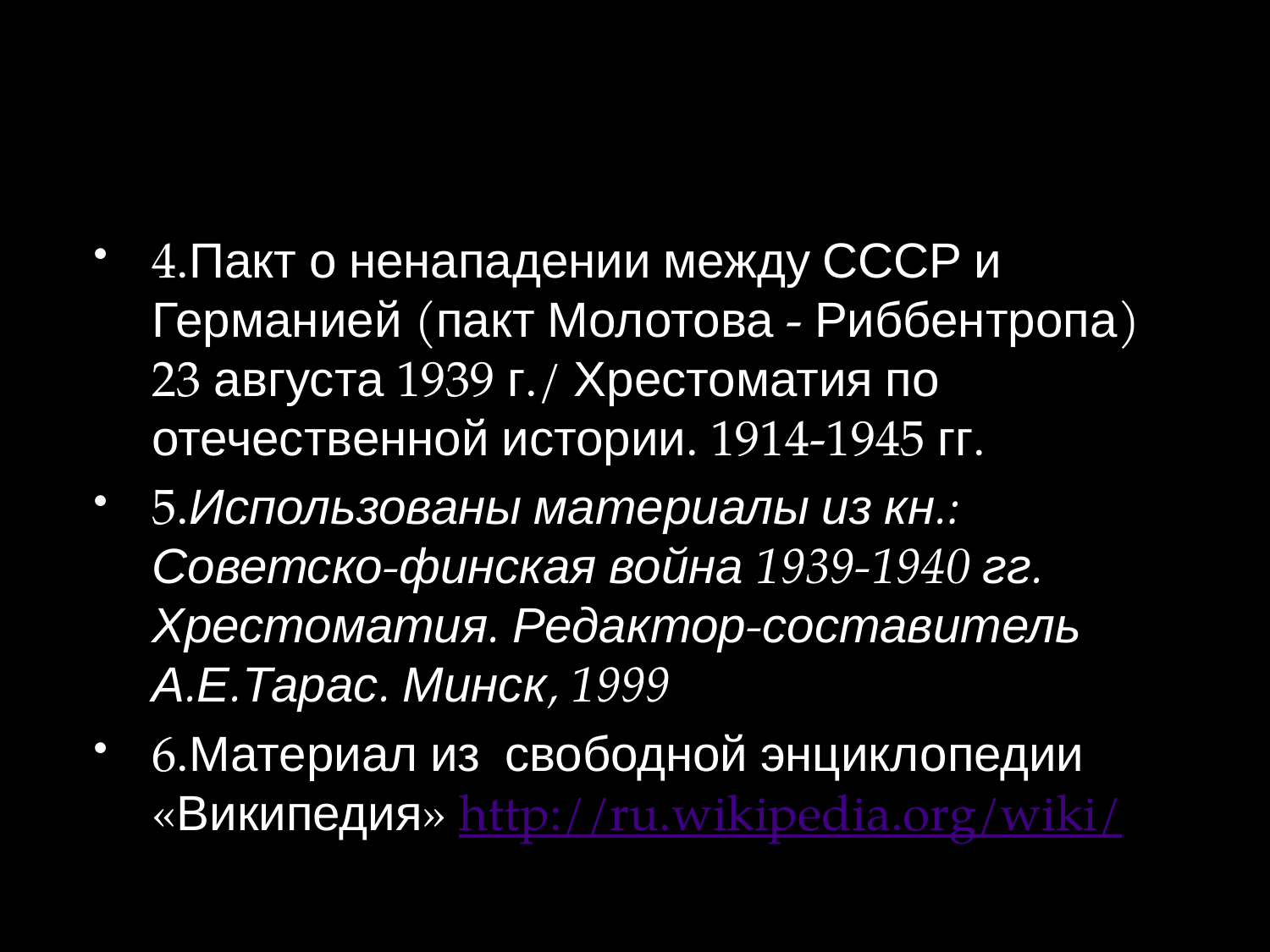

#
4.Пакт о ненападении между СССР и Германией (пакт Молотова - Риббентропа) 23 августа 1939 г./ Хрестоматия по отечественной истории. 1914-1945 гг.
5.Использованы материалы из кн.:  Советско-финская война 1939-1940 гг. Хрестоматия. Редактор-составитель А.Е.Тарас. Минск, 1999
6.Материал из  свободной энциклопедии «Википедия» http://ru.wikipedia.org/wiki/